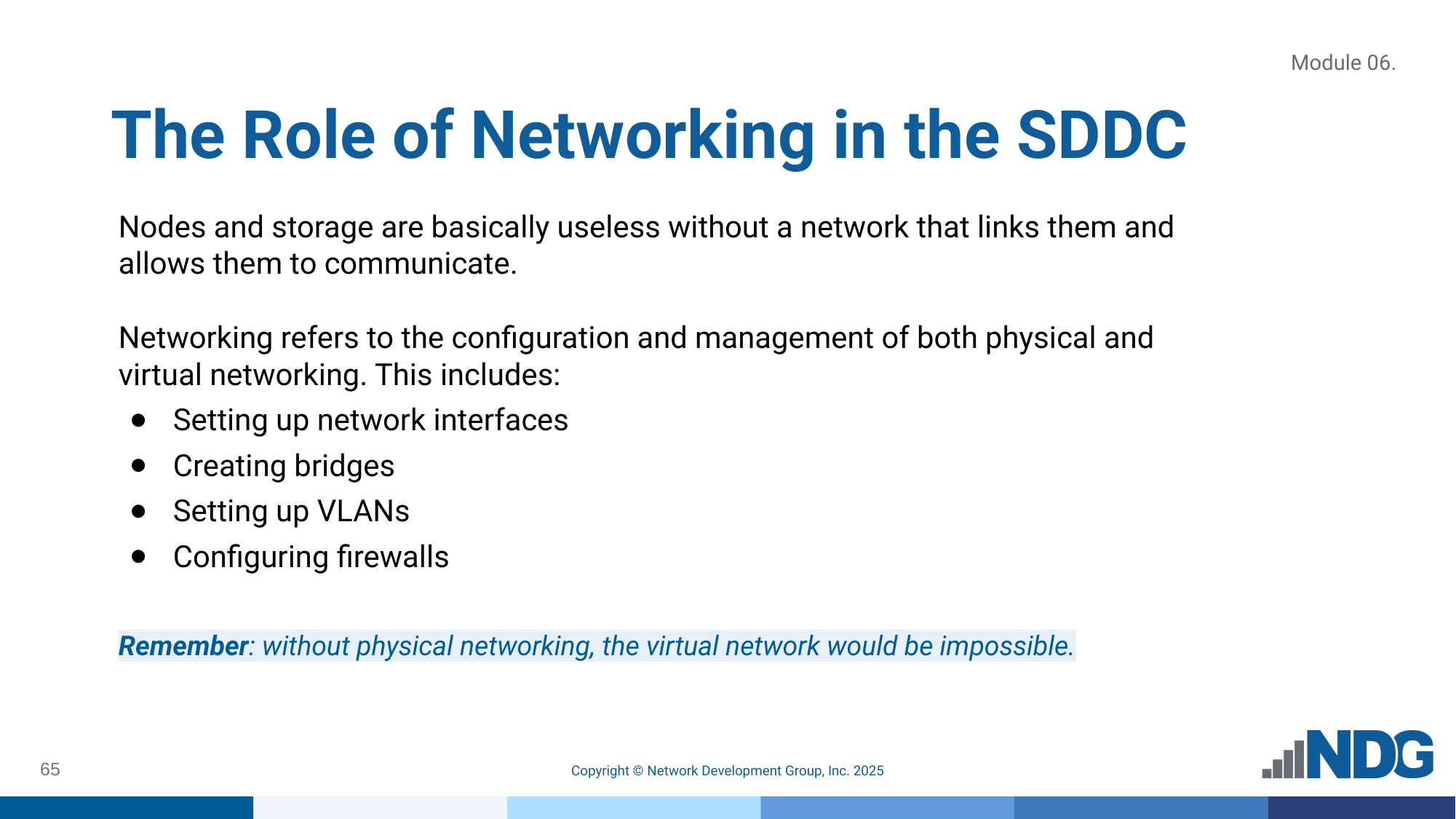

Module 06.
# The Role of Networking in the SDDC
Nodes and storage are basically useless without a network that links them and allows them to communicate.

Networking refers to the configuration and management of both physical and virtual networking. This includes:
Setting up network interfaces
Creating bridges
Setting up VLANs
Configuring firewalls

Remember: without physical networking, the virtual network would be impossible.